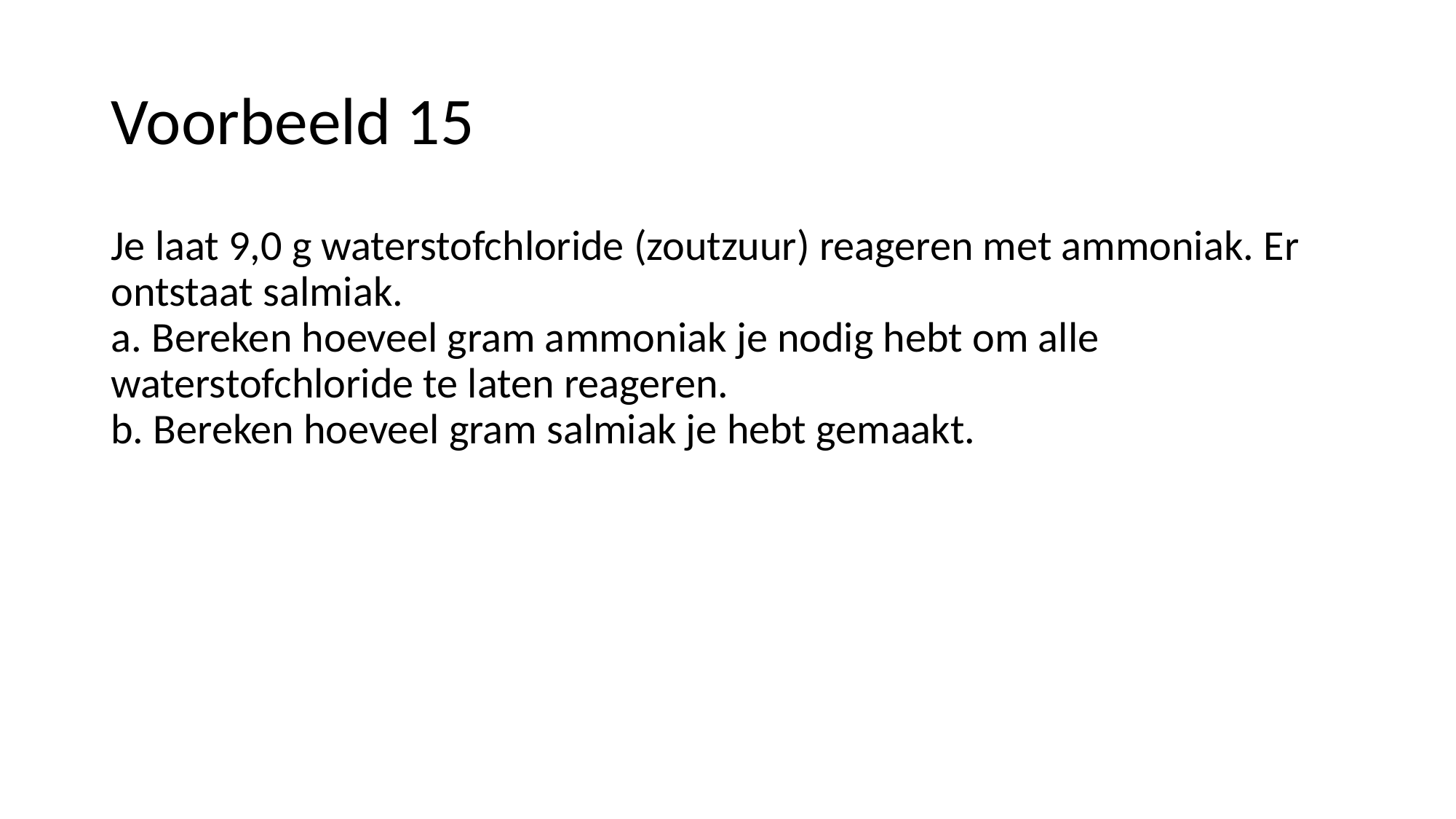

# Voorbeeld 15
Je laat 9,0 g waterstofchloride (zoutzuur) reageren met ammoniak. Er ontstaat salmiak.
a. Bereken hoeveel gram ammoniak je nodig hebt om alle waterstofchloride te laten reageren.
b. Bereken hoeveel gram salmiak je hebt gemaakt.